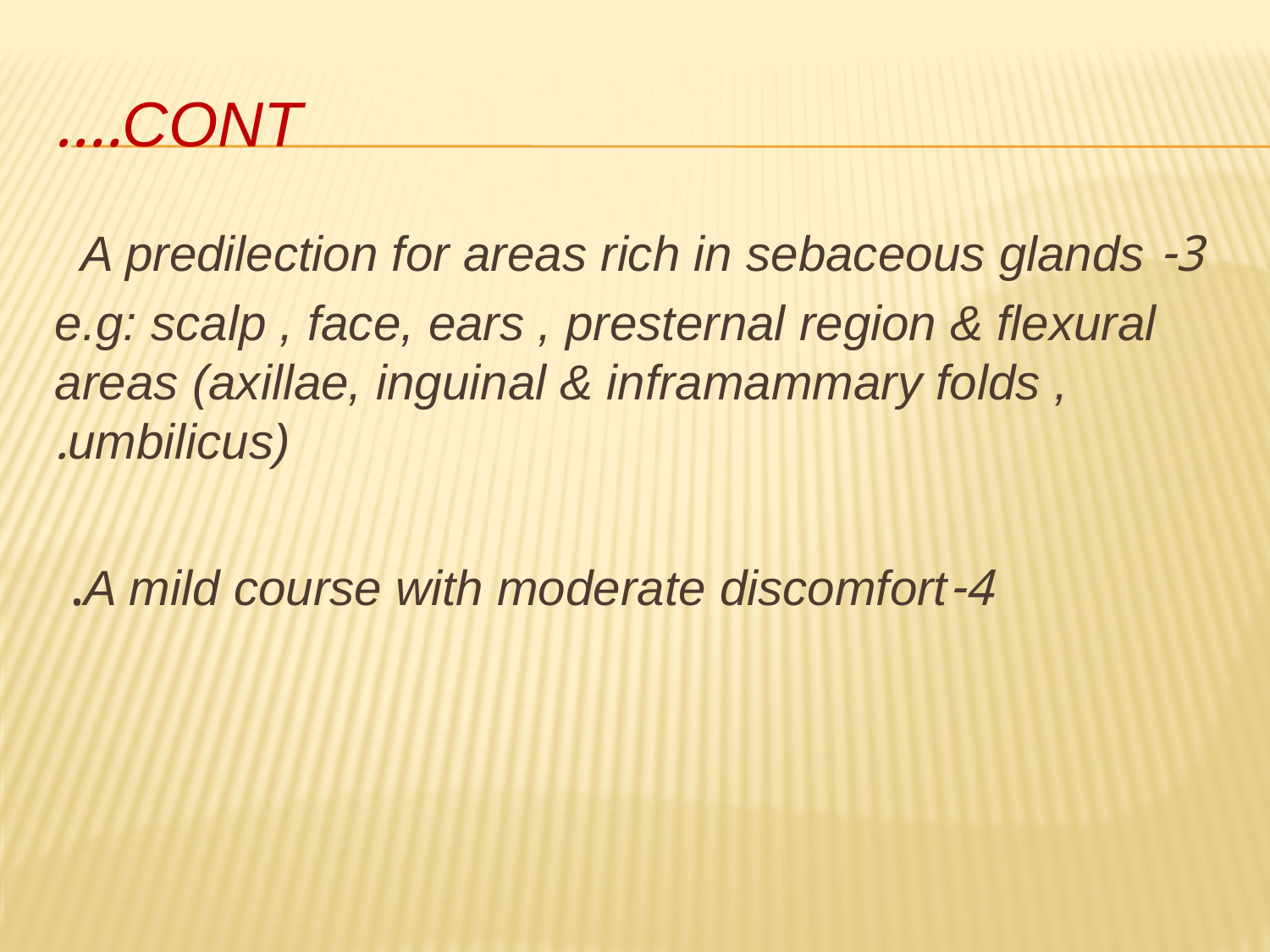

# Cont….
3- A predilection for areas rich in sebaceous glands
e.g: scalp , face, ears , presternal region & flexural areas (axillae, inguinal & inframammary folds , umbilicus).

4-A mild course with moderate discomfort.